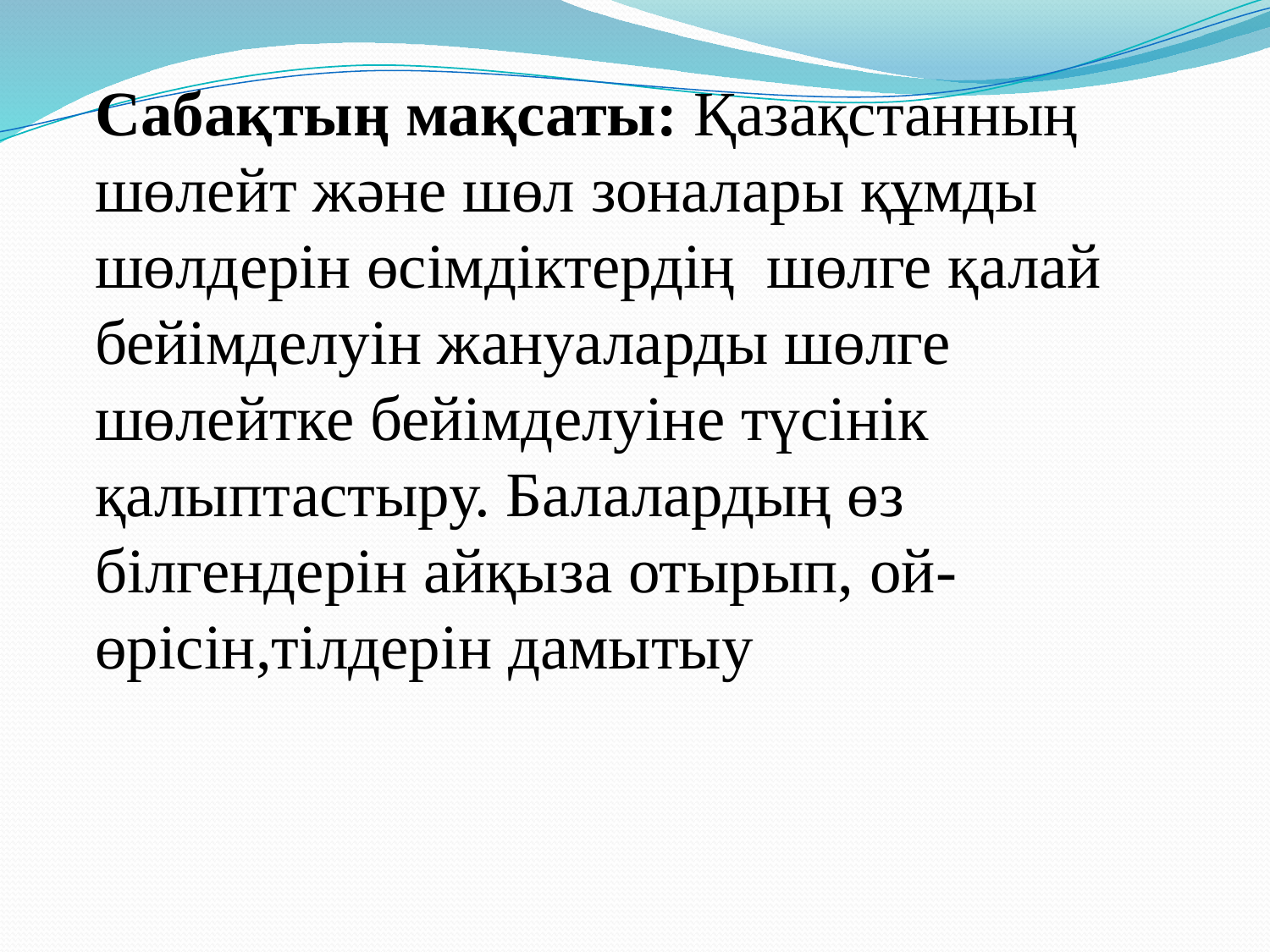

Сабақтың мақсаты: Қазақстанның шөлейт және шөл зоналары құмды шөлдерін өсімдіктердің  шөлге қалай бейімделуін жануаларды шөлге шөлейтке бейімделуіне түсінік қалыптастыру. Балалардың өз білгендерін айқыза отырып, ой-өрісін,тілдерін дамытыу